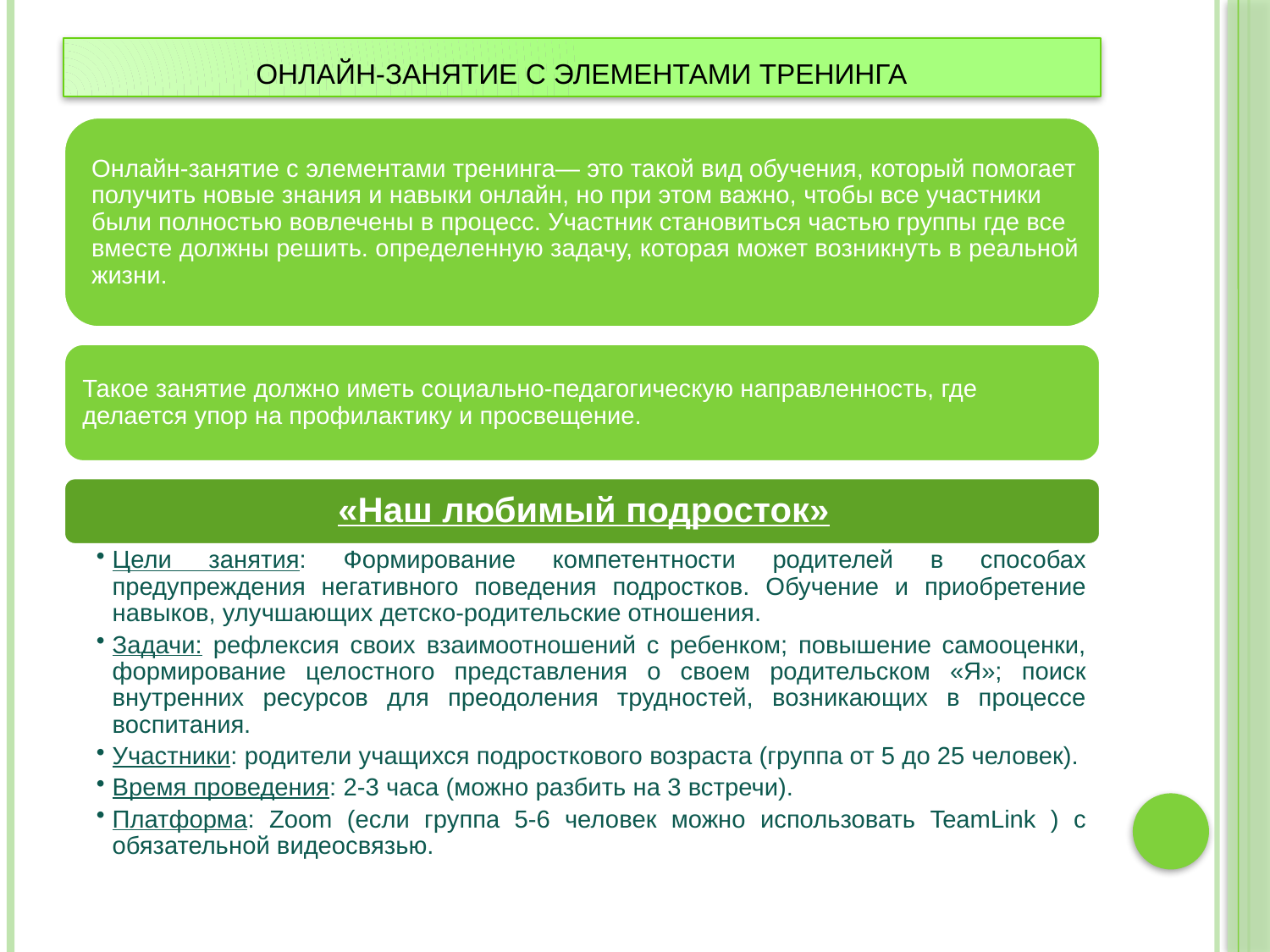

# Онлайн-занятие с элементами тренинга
Онлайн-занятие с элементами тренинга— это такой вид обучения, который помогает получить новые знания и навыки онлайн, но при этом важно, чтобы все участники были полностью вовлечены в процесс. Участник становиться частью группы где все вместе должны решить. определенную задачу, которая может возникнуть в реальной жизни.
Такое занятие должно иметь социально-педагогическую направленность, где делается упор на профилактику и просвещение.
«Наш любимый подросток»
Цели занятия: Формирование компетентности родителей в способах предупреждения негативного поведения подростков. Обучение и приобретение навыков, улучшающих детско-родительские отношения.
Задачи: рефлексия своих взаимоотношений с ребенком; повышение самооценки, формирование целостного представления о своем родительском «Я»; поиск внутренних ресурсов для преодоления трудностей, возникающих в процессе воспитания.
Участники: родители учащихся подросткового возраста (группа от 5 до 25 человек).
Время проведения: 2-3 часа (можно разбить на 3 встречи).
Платформа: Zoom (если группа 5-6 человек можно использовать TeamLink ) с обязательной видеосвязью.